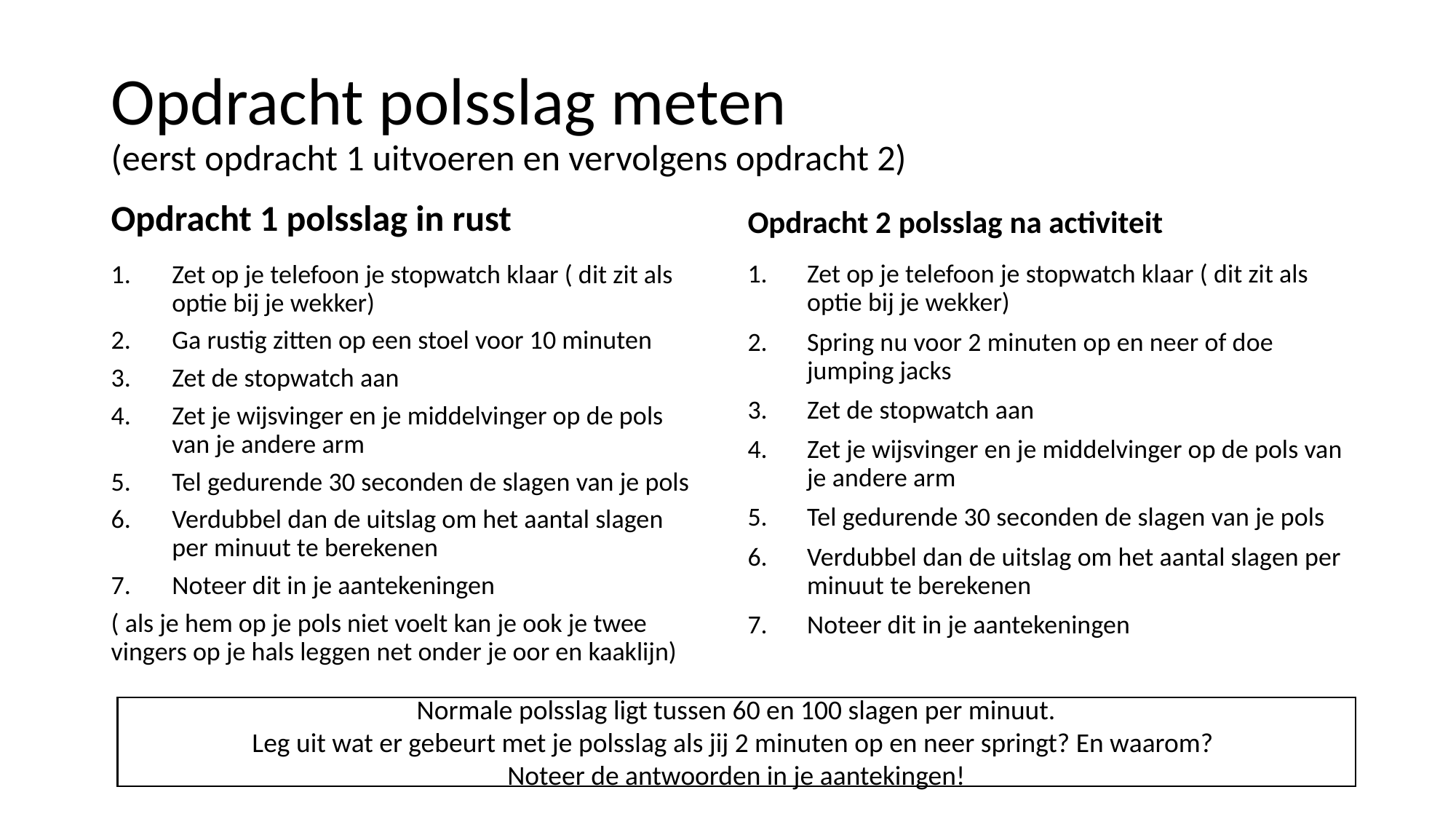

# Opdracht polsslag meten (eerst opdracht 1 uitvoeren en vervolgens opdracht 2)
Opdracht 1 polsslag in rust

Opdracht 2 polsslag na activiteit
Zet op je telefoon je stopwatch klaar ( dit zit als optie bij je wekker)
Ga rustig zitten op een stoel voor 10 minuten
Zet de stopwatch aan
Zet je wijsvinger en je middelvinger op de pols van je andere arm
Tel gedurende 30 seconden de slagen van je pols
Verdubbel dan de uitslag om het aantal slagen per minuut te berekenen
Noteer dit in je aantekeningen
( als je hem op je pols niet voelt kan je ook je twee vingers op je hals leggen net onder je oor en kaaklijn)

Zet op je telefoon je stopwatch klaar ( dit zit als optie bij je wekker)
Spring nu voor 2 minuten op en neer of doe jumping jacks
Zet de stopwatch aan
Zet je wijsvinger en je middelvinger op de pols van je andere arm
Tel gedurende 30 seconden de slagen van je pols
Verdubbel dan de uitslag om het aantal slagen per minuut te berekenen
Noteer dit in je aantekeningen

Normale polsslag ligt tussen 60 en 100 slagen per minuut.
Leg uit wat er gebeurt met je polsslag als jij 2 minuten op en neer springt? En waarom?
Noteer de antwoorden in je aantekingen!